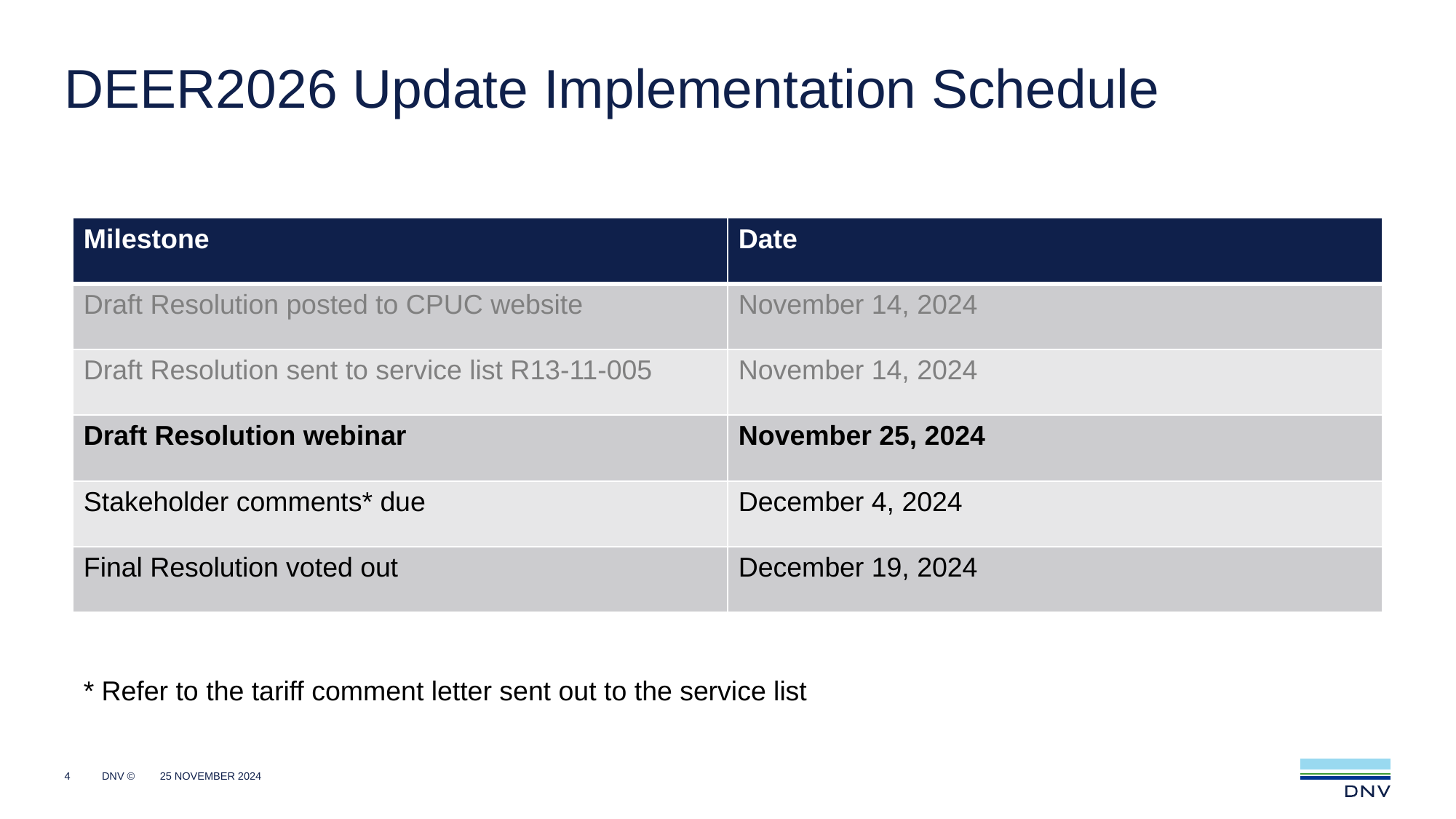

# DEER2026 Update Implementation Schedule
| Milestone | Date |
| --- | --- |
| Draft Resolution posted to CPUC website | November 14, 2024 |
| Draft Resolution sent to service list R13-11-005 | November 14, 2024 |
| Draft Resolution webinar | November 25, 2024 |
| Stakeholder comments\* due | December 4, 2024 |
| Final Resolution voted out | December 19, 2024 |
* Refer to the tariff comment letter sent out to the service list
4